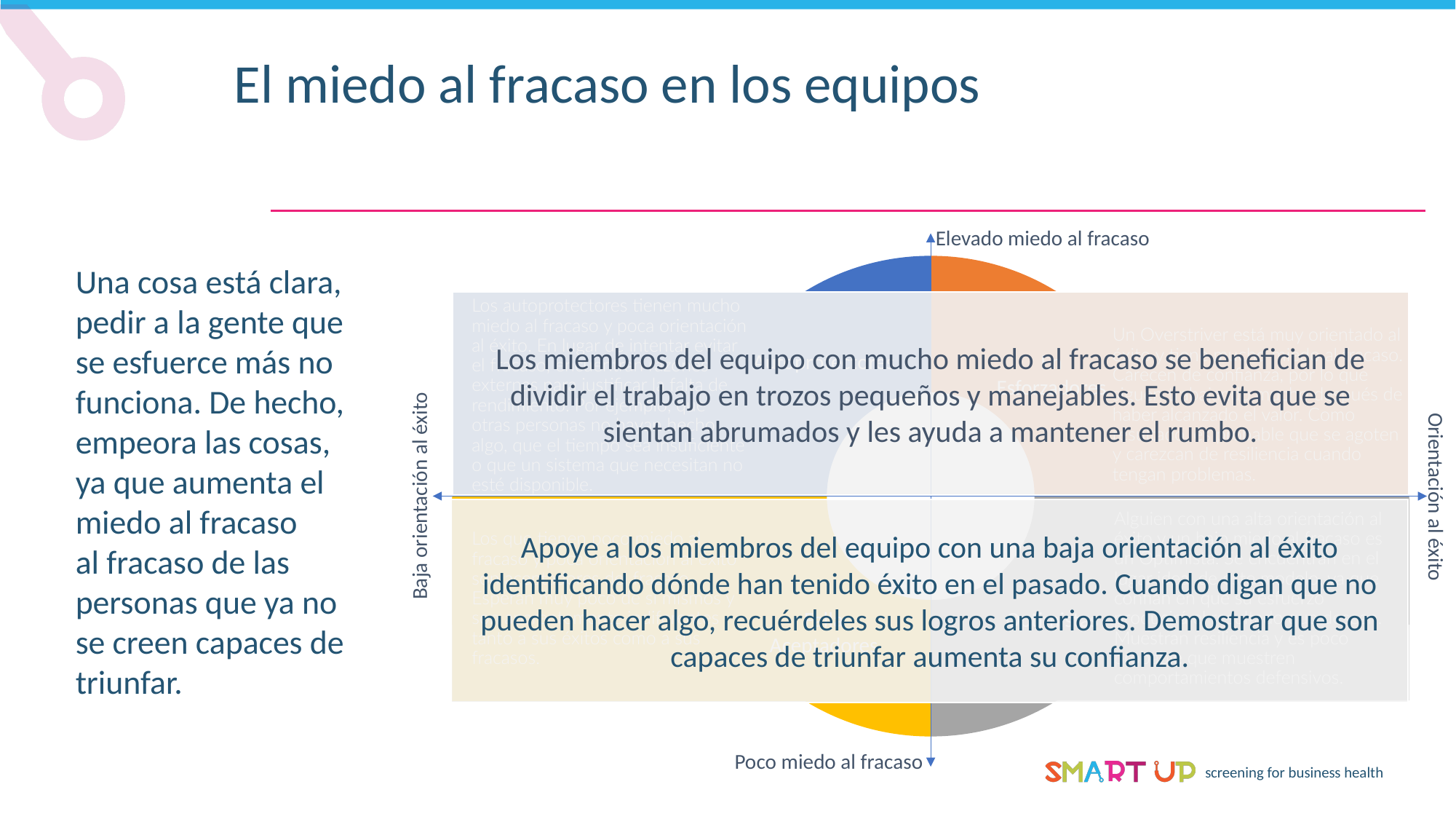

El miedo al fracaso en los equipos
Elevado miedo al fracaso
Una cosa está clara, pedir a la gente que se esfuerce más no funciona. De hecho, empeora las cosas, ya que aumenta el miedo al fracaso
al fracaso de las personas que ya no se creen capaces de triunfar.

Los miembros del equipo con mucho miedo al fracaso se benefician de dividir el trabajo en trozos pequeños y manejables. Esto evita que se sientan abrumados y les ayuda a mantener el rumbo.

Los autoprotectores tienen mucho miedo al fracaso y poca orientación al éxito. En lugar de intentar evitar el fracaso, encuentran razones externas para justificar la falta de rendimiento. Por ejemplo, que otras personas no hayan hecho algo, que el tiempo sea insuficiente o que un sistema que necesitan no esté disponible.
Un Overstriver está muy orientado al éxito y tiene mucho miedo al fracaso. Carecen de confianza, por lo que siguen trabajando mucho después de haber alcanzado el valor. Como resultado, es probable que se agoten y carezcan de resiliencia cuando tengan problemas.
Autoprotectores
En
Esforzadores
Baja orientación al éxito
Orientación al éxito

Apoye a los miembros del equipo con una baja orientación al éxito identificando dónde han tenido éxito en el pasado. Cuando digan que no pueden hacer algo, recuérdeles sus logros anteriores. Demostrar que son capaces de triunfar aumenta su confianza.
Alguien con una alta orientación al éxito y un bajo miedo al fracaso es un Optimista. Se encuentran en el lugar ideal de este modelo, ya que confían en que su esfuerzo producirá el resultado que desean. Muestran resiliencia y es poco probable que muestren comportamientos defensivos.
Los que tienen poco miedo al fracaso y poca orientación al éxito son aceptadores del fracaso. Esperan muy poco de sí mismos y son aparentemente indiferentes tanto a sus éxitos como a sus fracasos.
Falla
Aceptadores
Optimistas
Poco miedo al fracaso